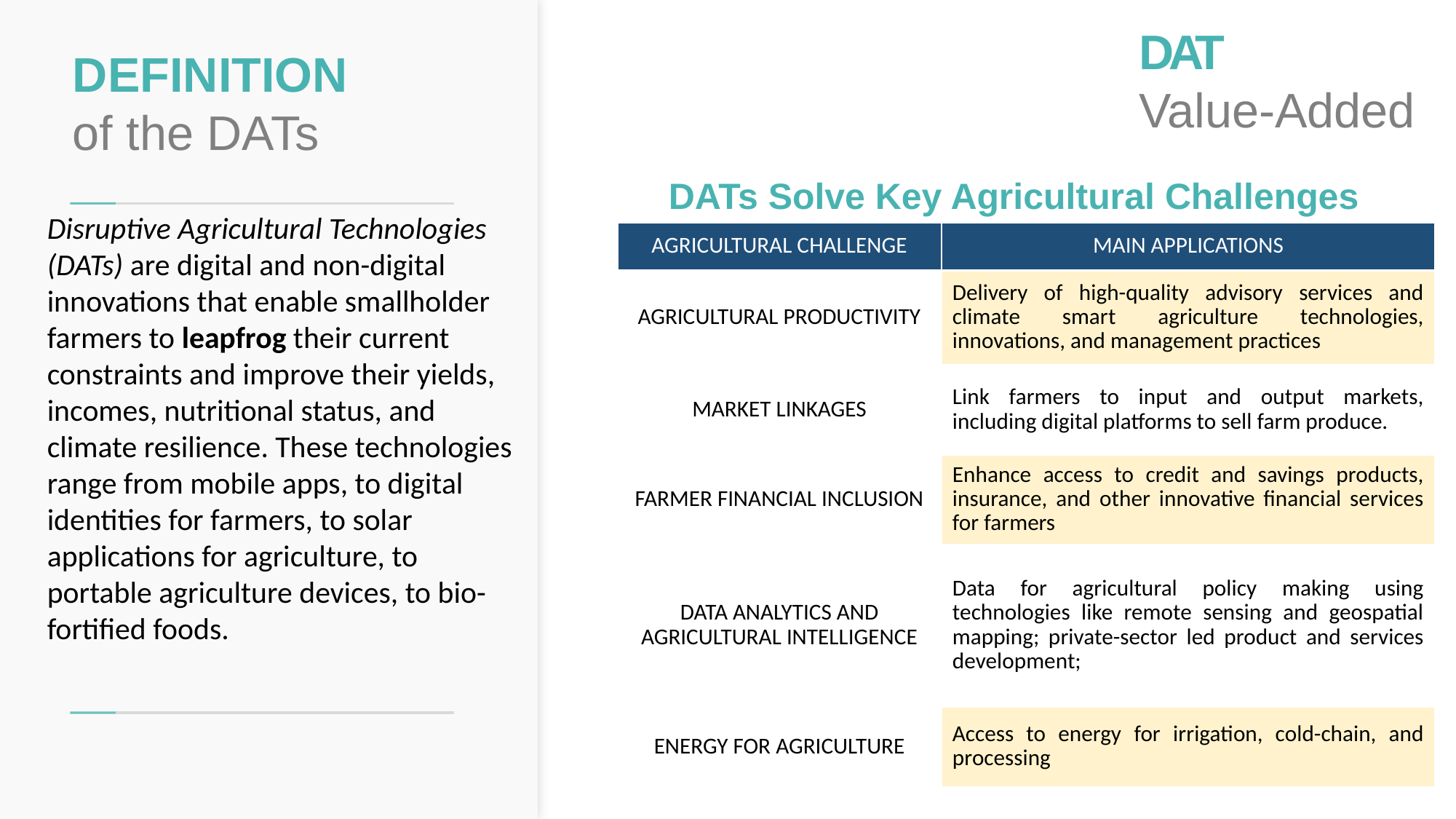

DAT
Value-Added
DEFINITION
of the DATs
DATs Solve Key Agricultural Challenges
Disruptive Agricultural Technologies (DATs) are digital and non-digital innovations that enable smallholder farmers to leapfrog their current constraints and improve their yields, incomes, nutritional status, and climate resilience. These technologies range from mobile apps, to digital identities for farmers, to solar applications for agriculture, to portable agriculture devices, to bio-fortified foods.
| Agricultural Challenge | MAIN APPLICATIONS |
| --- | --- |
| Agricultural Productivity | Delivery of high-quality advisory services and climate smart agriculture technologies, innovations, and management practices |
| Market Linkages | Link farmers to input and output markets, including digital platforms to sell farm produce. |
| Farmer Financial Inclusion | Enhance access to credit and savings products, insurance, and other innovative financial services for farmers |
| Data Analytics and Agricultural Intelligence | Data for agricultural policy making using technologies like remote sensing and geospatial mapping; private-sector led product and services development; |
| Energy for agriculture | Access to energy for irrigation, cold-chain, and processing |